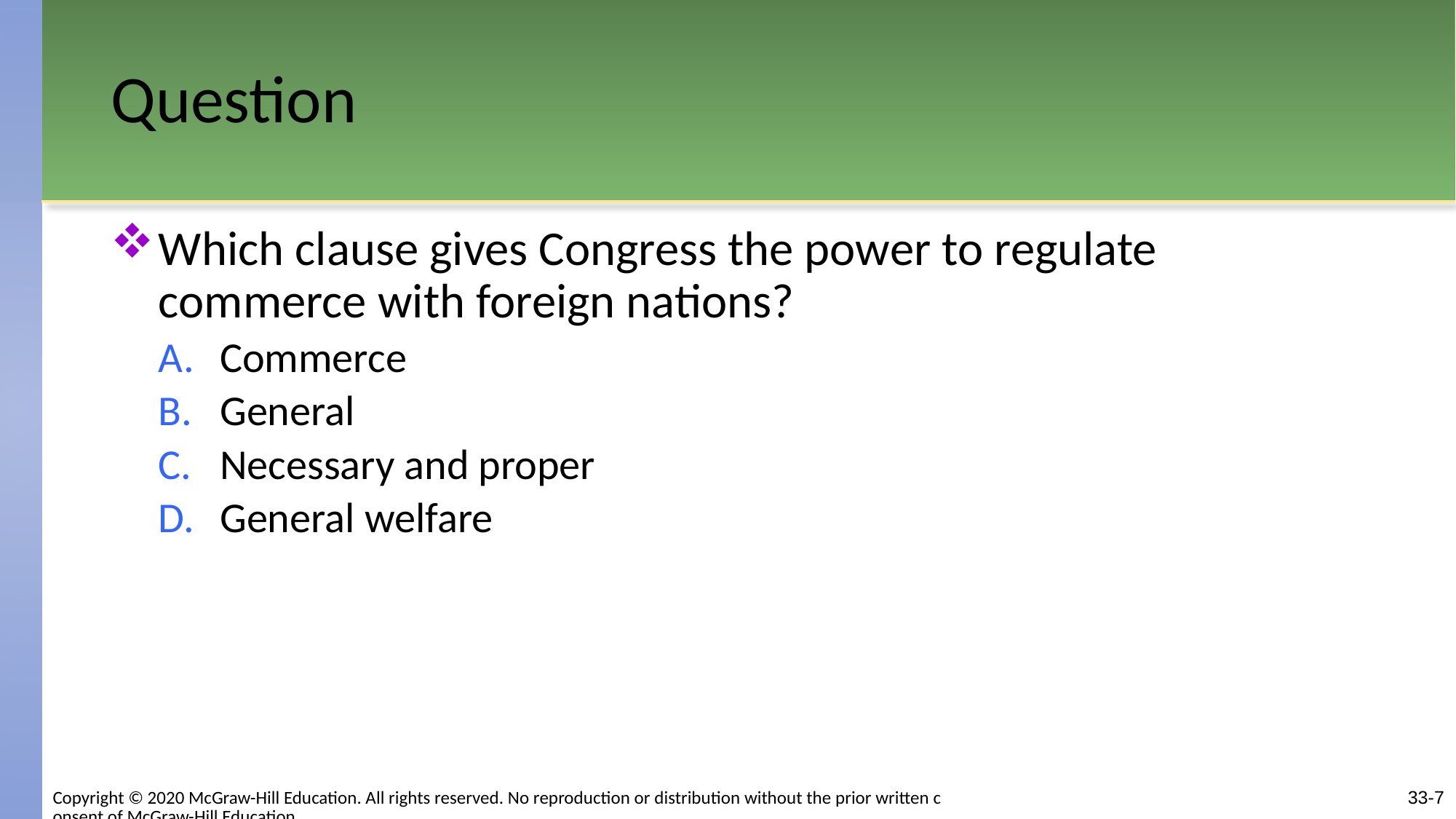

# Question
Which clause gives Congress the power to regulate commerce with foreign nations?
Commerce
General
Necessary and proper
General welfare

Copyright © 2020 McGraw-Hill Education. All rights reserved. No reproduction or distribution without the prior written consent of McGraw-Hill Education.
33-7